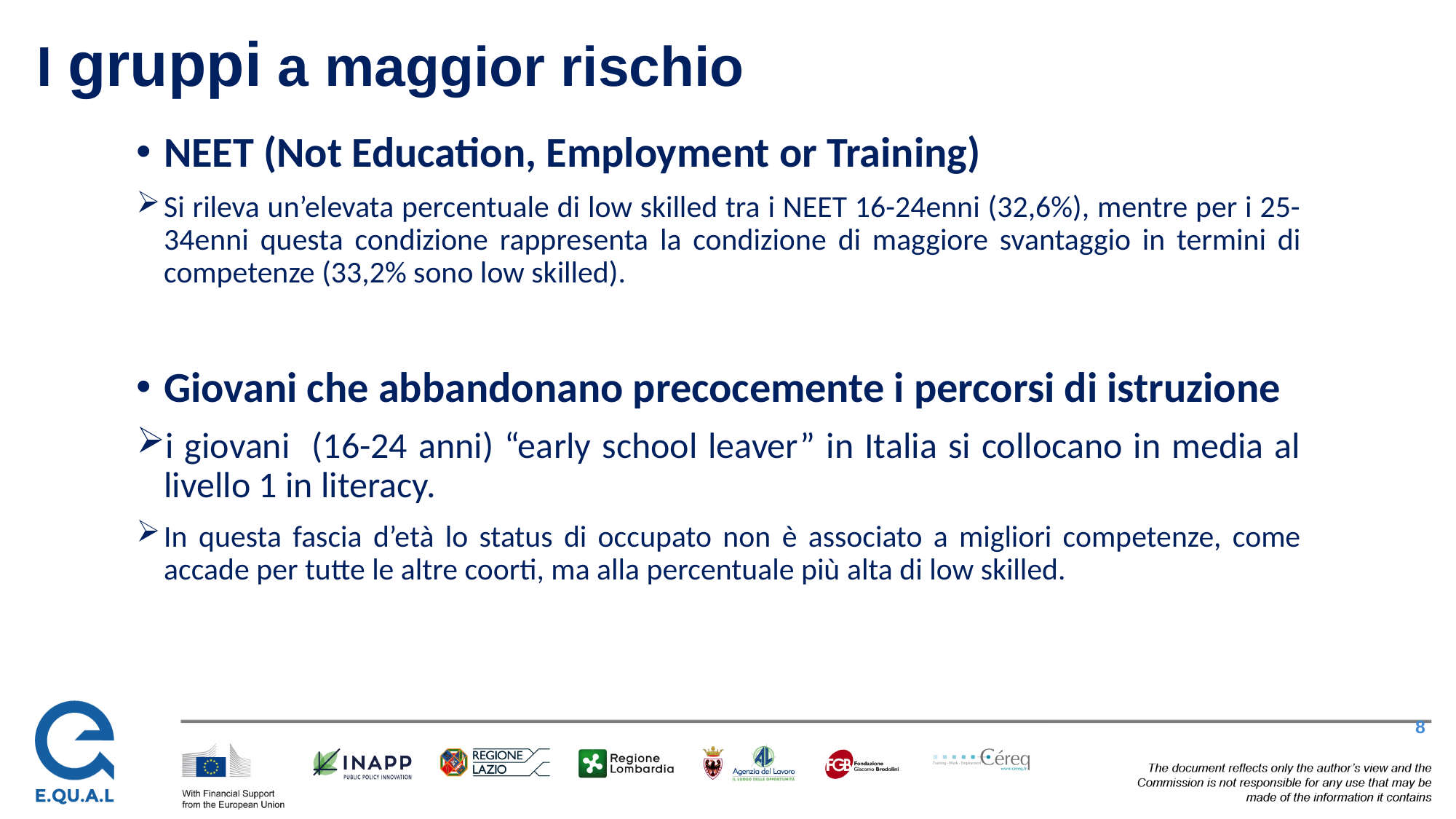

# I gruppi a maggior rischio
NEET (Not Education, Employment or Training)
Si rileva un’elevata percentuale di low skilled tra i NEET 16-24enni (32,6%), mentre per i 25-34enni questa condizione rappresenta la condizione di maggiore svantaggio in termini di competenze (33,2% sono low skilled).

Giovani che abbandonano precocemente i percorsi di istruzione
i giovani  (16-24 anni) “early school leaver” in Italia si collocano in media al livello 1 in literacy.
In questa fascia d’età lo status di occupato non è associato a migliori competenze, come accade per tutte le altre coorti, ma alla percentuale più alta di low skilled.